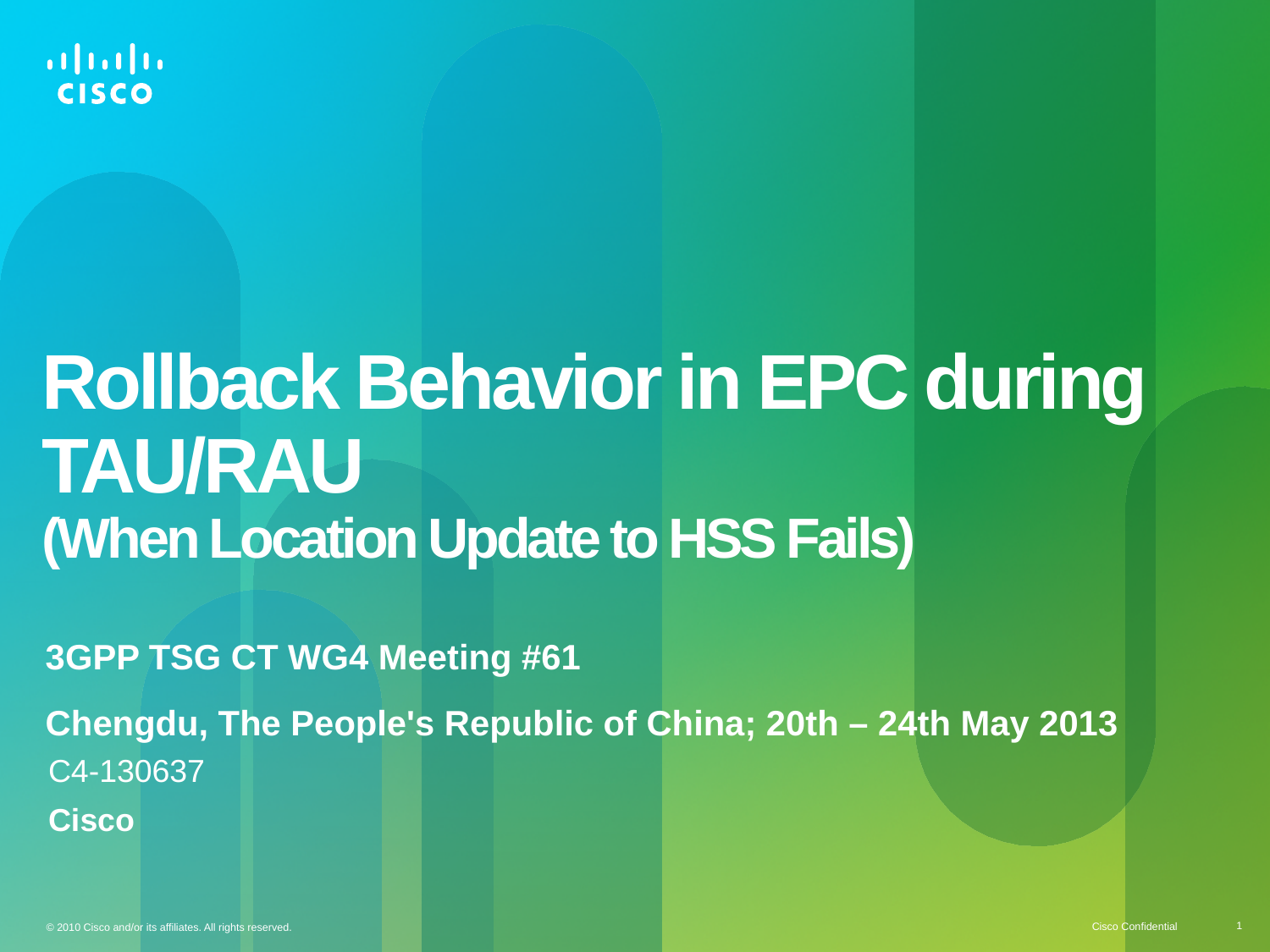

# Rollback Behavior in EPC during TAU/RAU (When Location Update to HSS Fails)
3GPP TSG CT WG4 Meeting #61
Chengdu, The People's Republic of China; 20th – 24th May 2013
C4-130637
Cisco